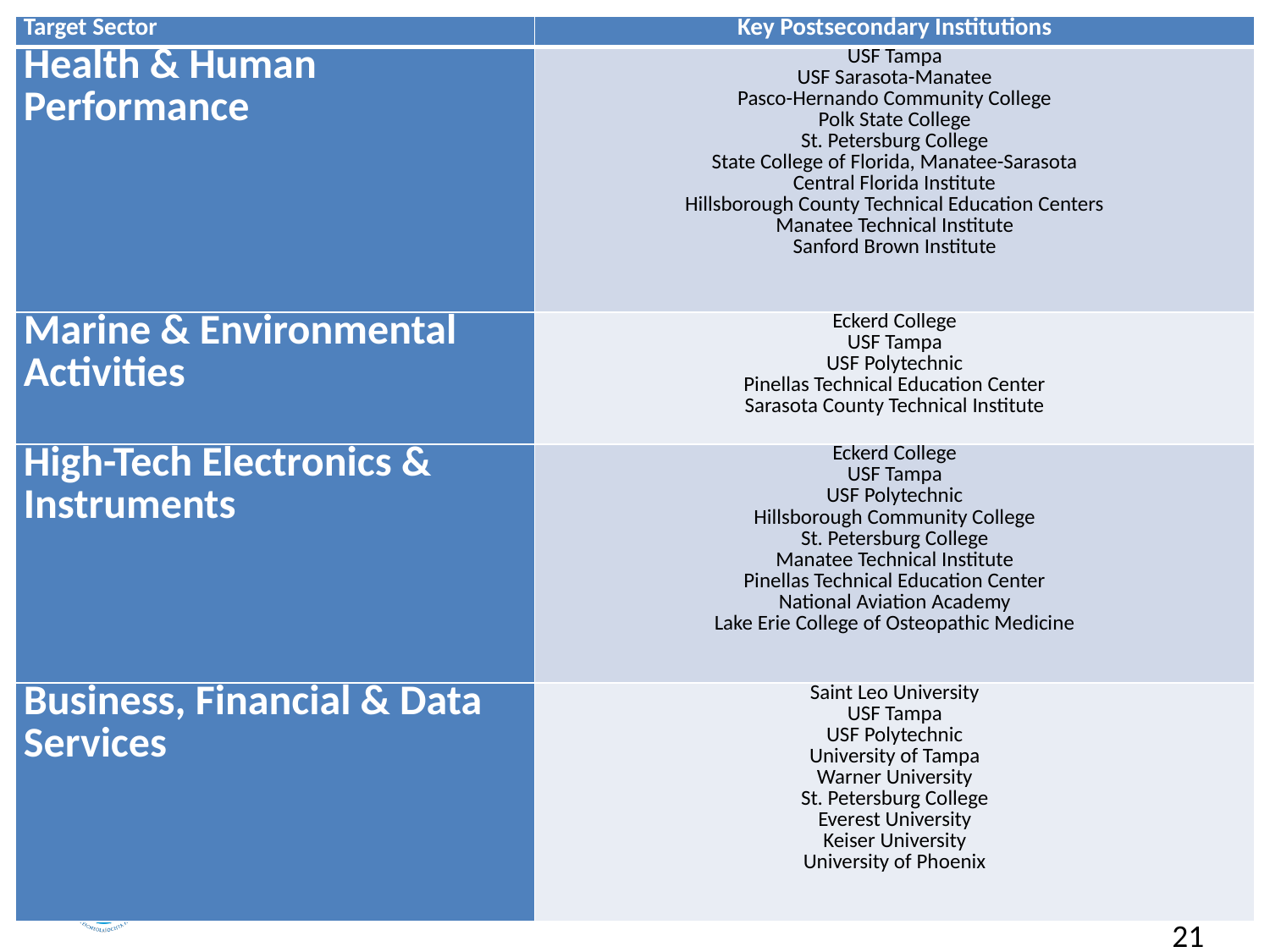

| Target Sector | Key Postsecondary Institutions |
| --- | --- |
| Health & Human Performance | USF Tampa USF Sarasota-Manatee Pasco-Hernando Community College Polk State College St. Petersburg College State College of Florida, Manatee-Sarasota Central Florida Institute Hillsborough County Technical Education Centers Manatee Technical Institute Sanford Brown Institute |
| Marine & Environmental Activities | Eckerd College USF Tampa USF Polytechnic Pinellas Technical Education Center Sarasota County Technical Institute |
| High-Tech Electronics & Instruments | Eckerd College USF Tampa USF Polytechnic Hillsborough Community College St. Petersburg College Manatee Technical Institute Pinellas Technical Education Center National Aviation Academy Lake Erie College of Osteopathic Medicine |
| Business, Financial & Data Services | Saint Leo University USF Tampa USF Polytechnic University of Tampa Warner University St. Petersburg College Everest University Keiser University University of Phoenix |
21